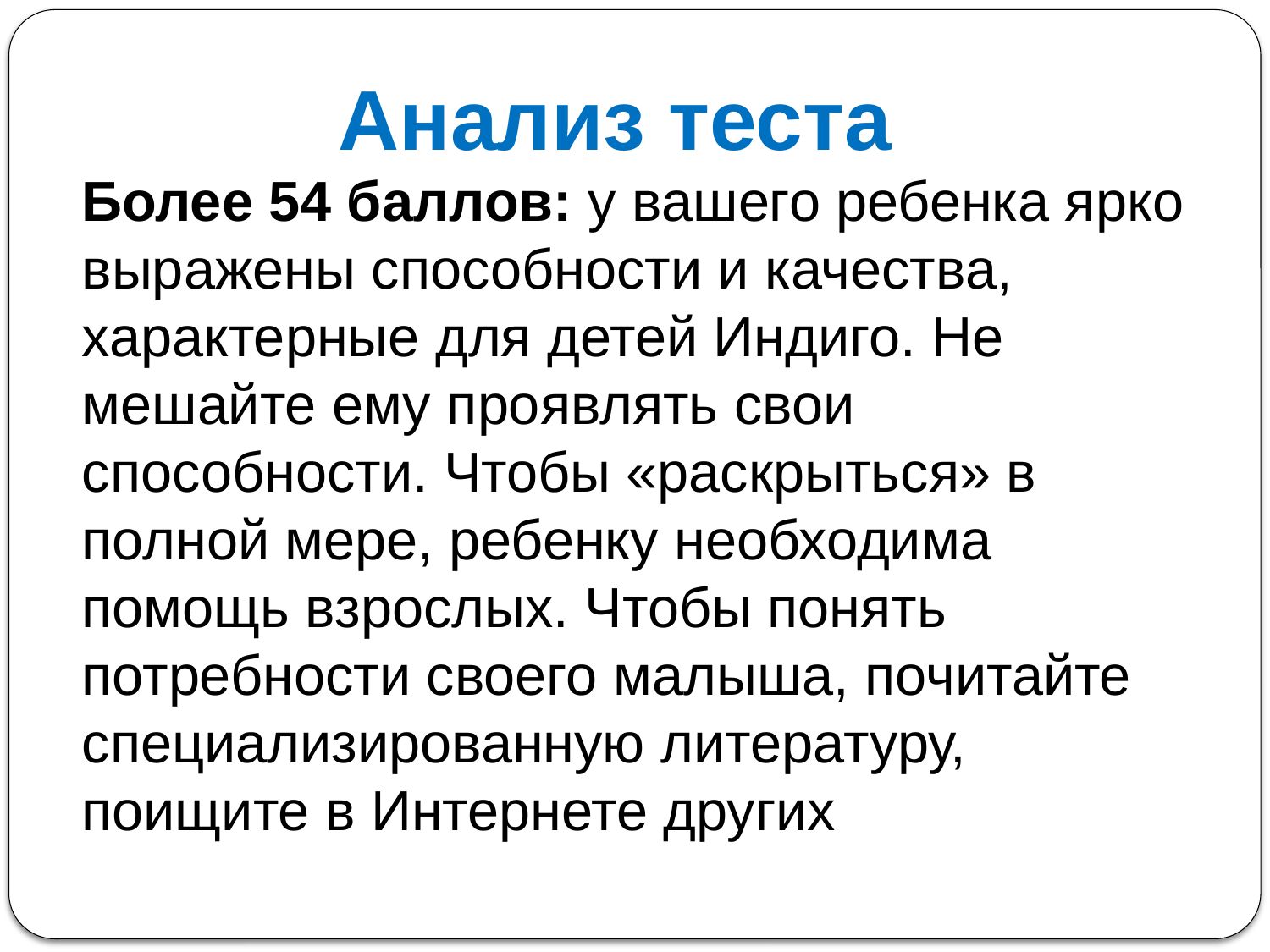

Анализ теста
Более 54 баллов: у вашего ребенка ярко выражены способности и качества, характерные для детей Индиго. Не мешайте ему проявлять свои способности. Чтобы «раскрыться» в полной мере, ребенку необходима помощь взрослых. Чтобы понять потребности своего малыша, почитайте специализированную литературу, поищите в Интернете других